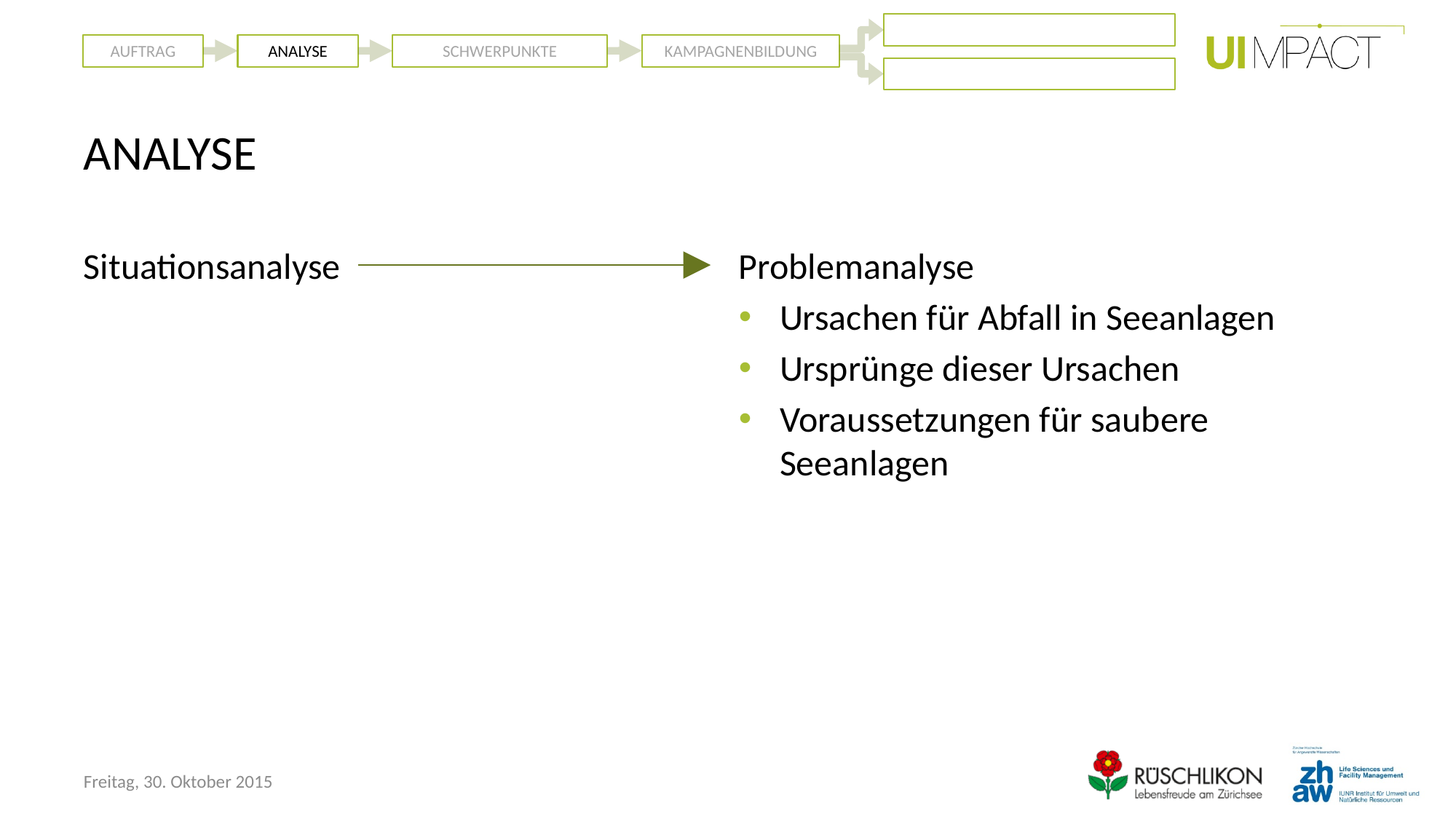

KAMPAGNENBILDUNG
AUFTRAG
ANALYSE
SCHWERPUNKTE

# ANALYSE
Situationsanalyse
Problemanalyse
Ursachen für Abfall in Seeanlagen
Ursprünge dieser Ursachen
Voraussetzungen für saubere Seeanlagen

Freitag, 30. Oktober 2015